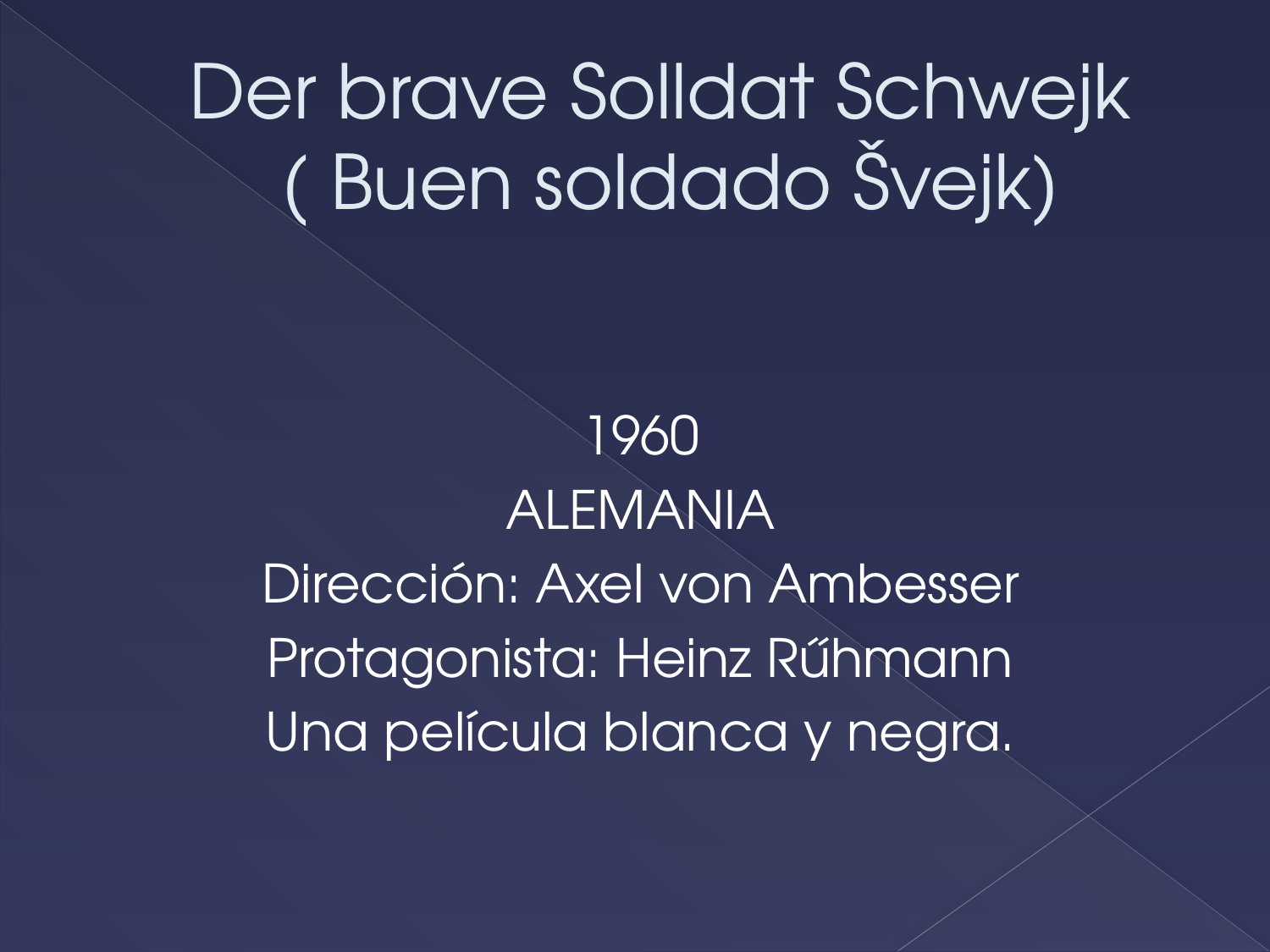

# Der brave Solldat Schwejk ( Buen soldado Švejk)
1960
ALEMANIA
Dirección: Axel von Ambesser
Protagonista: Heinz Rűhmann
Una película blanca y negra.